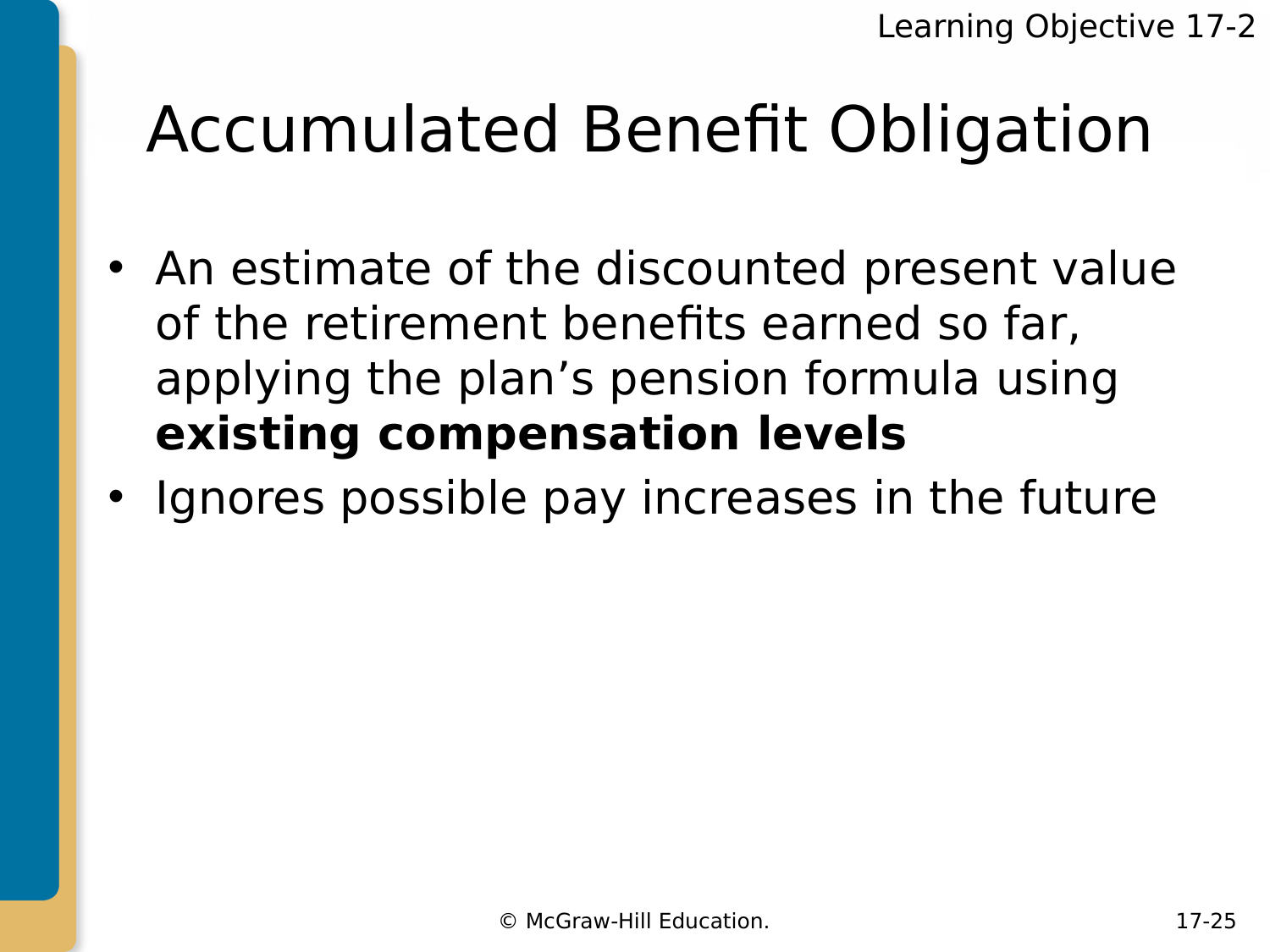

Learning Objective 17-2
# Accumulated Benefit Obligation
An estimate of the discounted present value of the retirement benefits earned so far, applying the plan’s pension formula using existing compensation levels
Ignores possible pay increases in the future